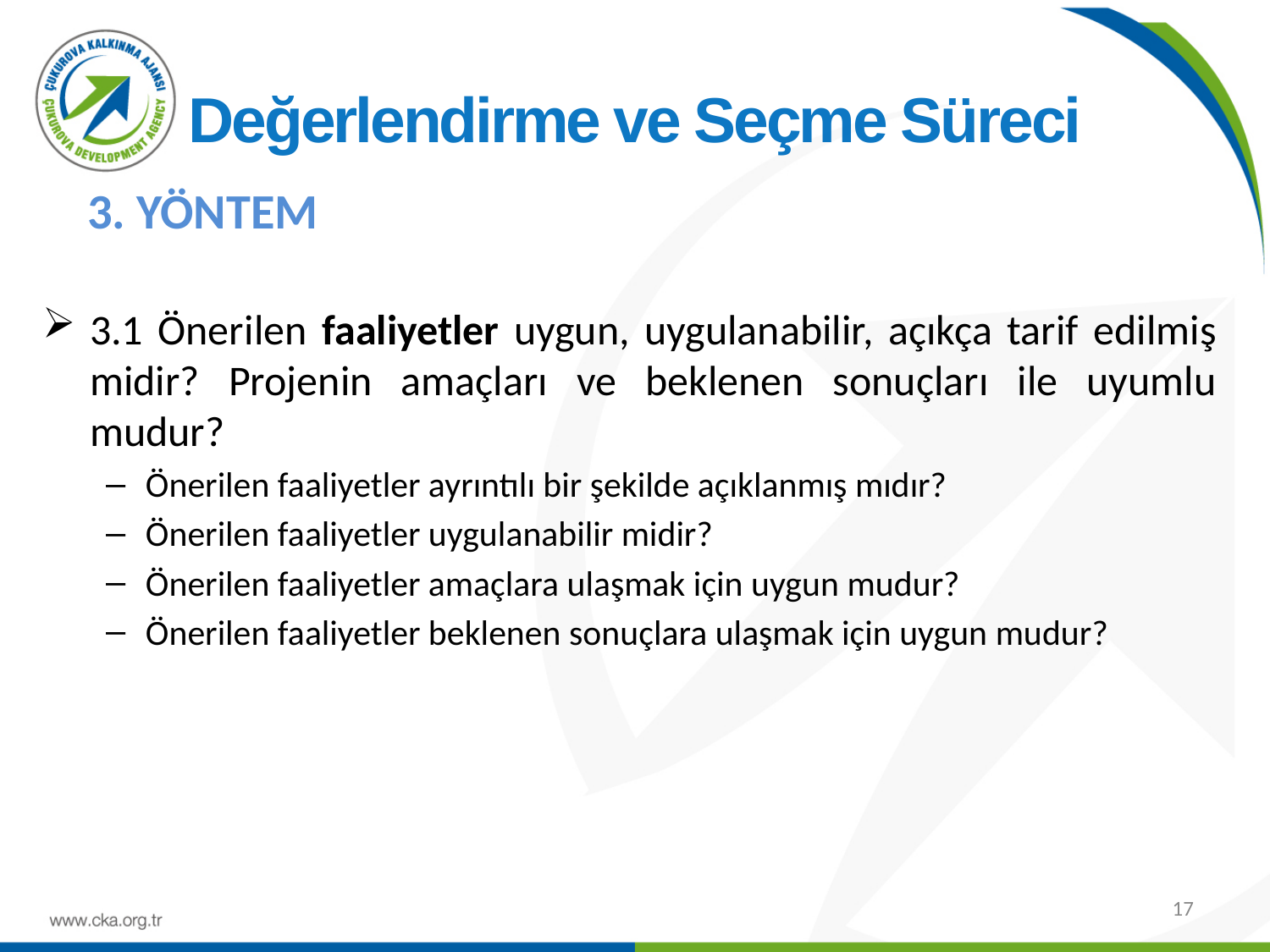

# Değerlendirme ve Seçme Süreci
3. YÖNTEM
3.1 Önerilen faaliyetler uygun, uygulanabilir, açıkça tarif edilmiş midir? Projenin amaçları ve beklenen sonuçları ile uyumlu mudur?
Önerilen faaliyetler ayrıntılı bir şekilde açıklanmış mıdır?
Önerilen faaliyetler uygulanabilir midir?
Önerilen faaliyetler amaçlara ulaşmak için uygun mudur?
Önerilen faaliyetler beklenen sonuçlara ulaşmak için uygun mudur?

17